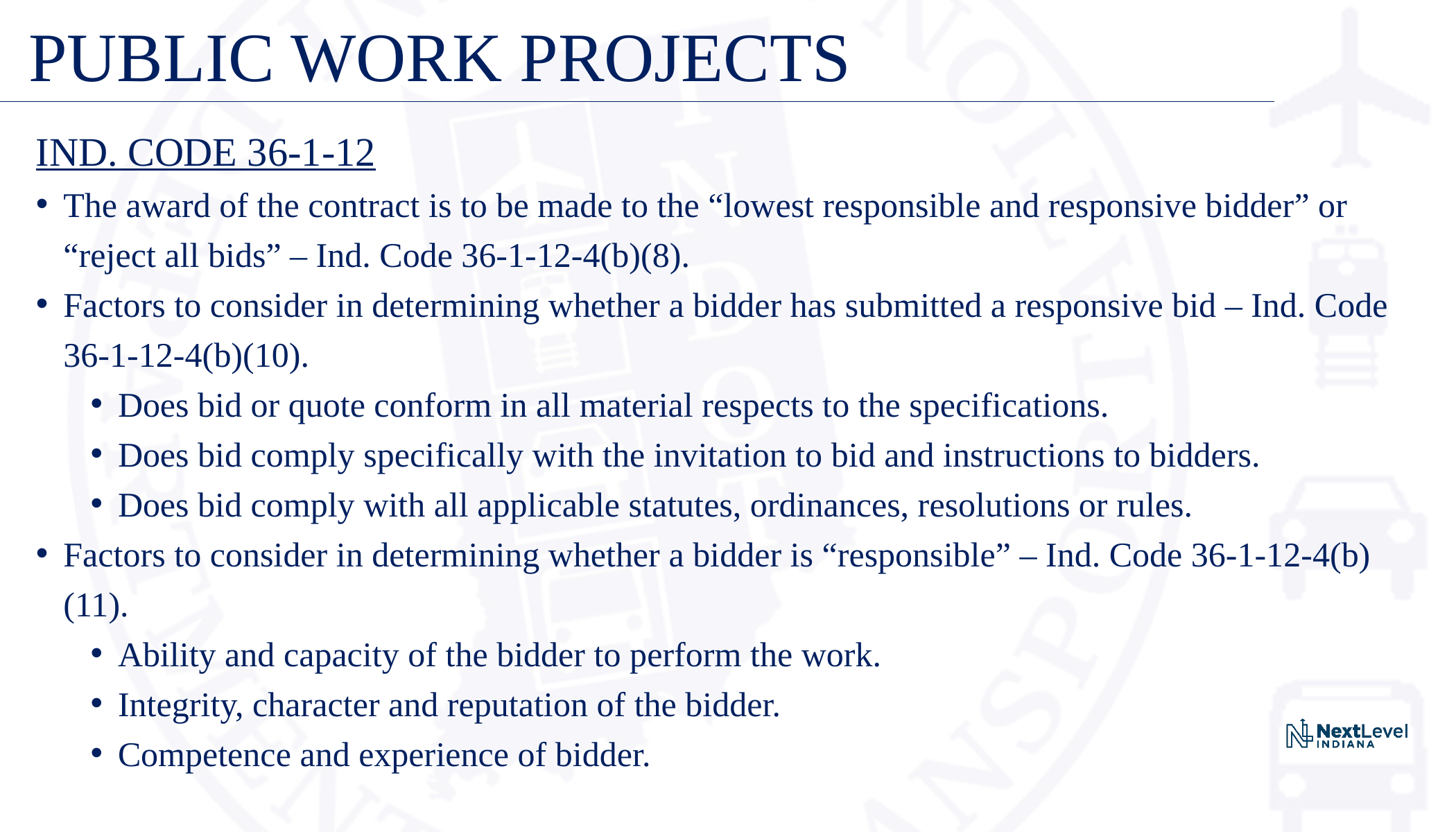

# PUBLIC WORK PROJECTS
IND. CODE 36-1-12
The award of the contract is to be made to the “lowest responsible and responsive bidder” or “reject all bids” – Ind. Code 36-1-12-4(b)(8).
Factors to consider in determining whether a bidder has submitted a responsive bid – Ind. Code 36-1-12-4(b)(10).
Does bid or quote conform in all material respects to the specifications.
Does bid comply specifically with the invitation to bid and instructions to bidders.
Does bid comply with all applicable statutes, ordinances, resolutions or rules.
Factors to consider in determining whether a bidder is “responsible” – Ind. Code 36-1-12-4(b)(11).
Ability and capacity of the bidder to perform the work.
Integrity, character and reputation of the bidder.
Competence and experience of bidder.